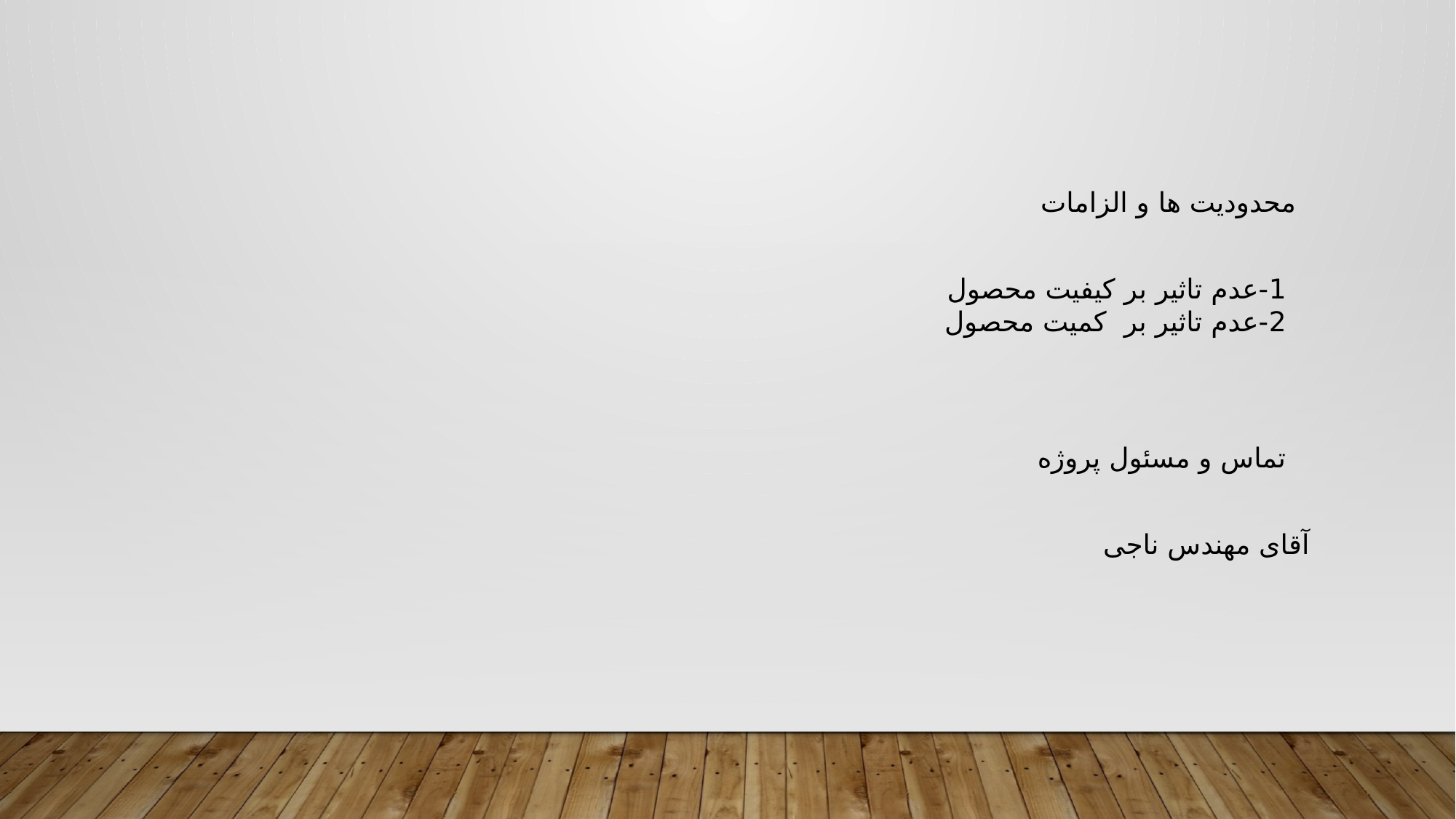

محدودیت ها و الزامات
1-عدم تاثیر بر کیفیت محصول
2-عدم تاثیر بر  کمیت محصول

تماس و مسئول پروژه
آقای مهندس ناجی